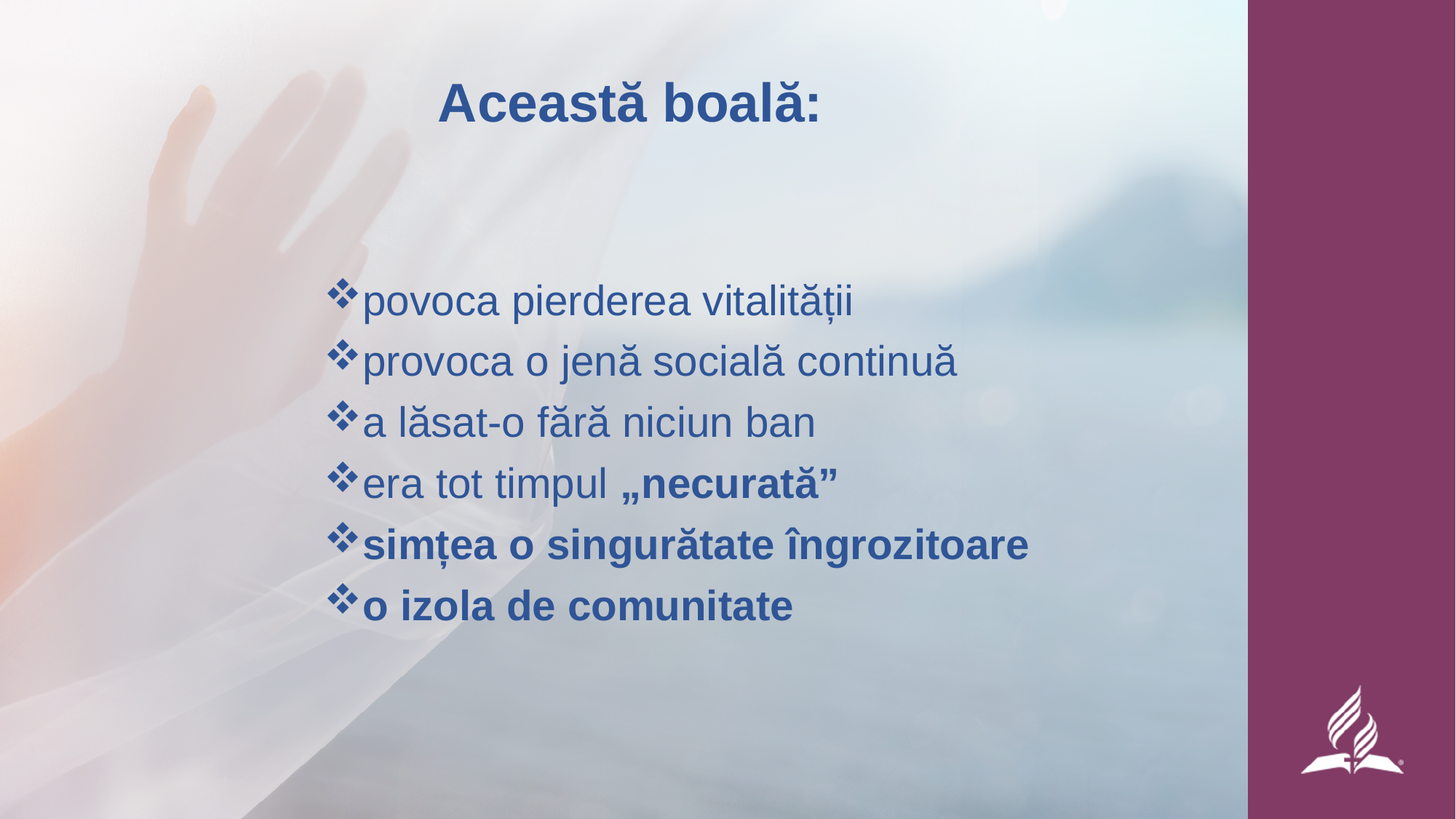

# Această boală:

povoca pierderea vitalității
provoca o jenă socială continuă
a lăsat-o fără niciun ban
era tot timpul „necurată”
simțea o singurătate îngrozitoare
o izola de comunitate